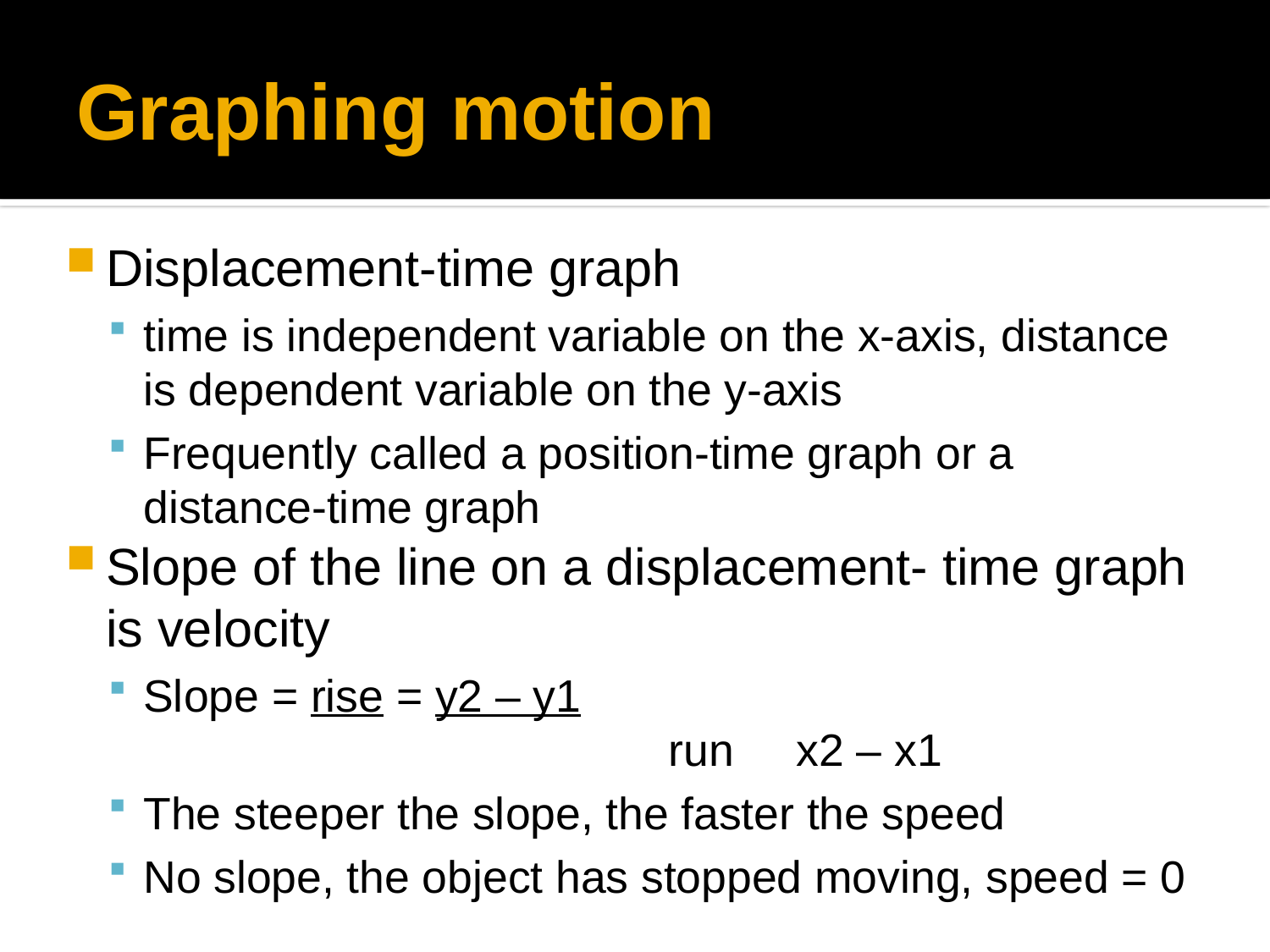

# Graphing motion
Displacement-time graph
time is independent variable on the x-axis, distance is dependent variable on the y-axis
Frequently called a position-time graph or a distance-time graph
Slope of the line on a displacement- time graph is velocity
Slope = rise = y2 – y1                                                                      	              run     x2 – x1
The steeper the slope, the faster the speed
No slope, the object has stopped moving, speed = 0